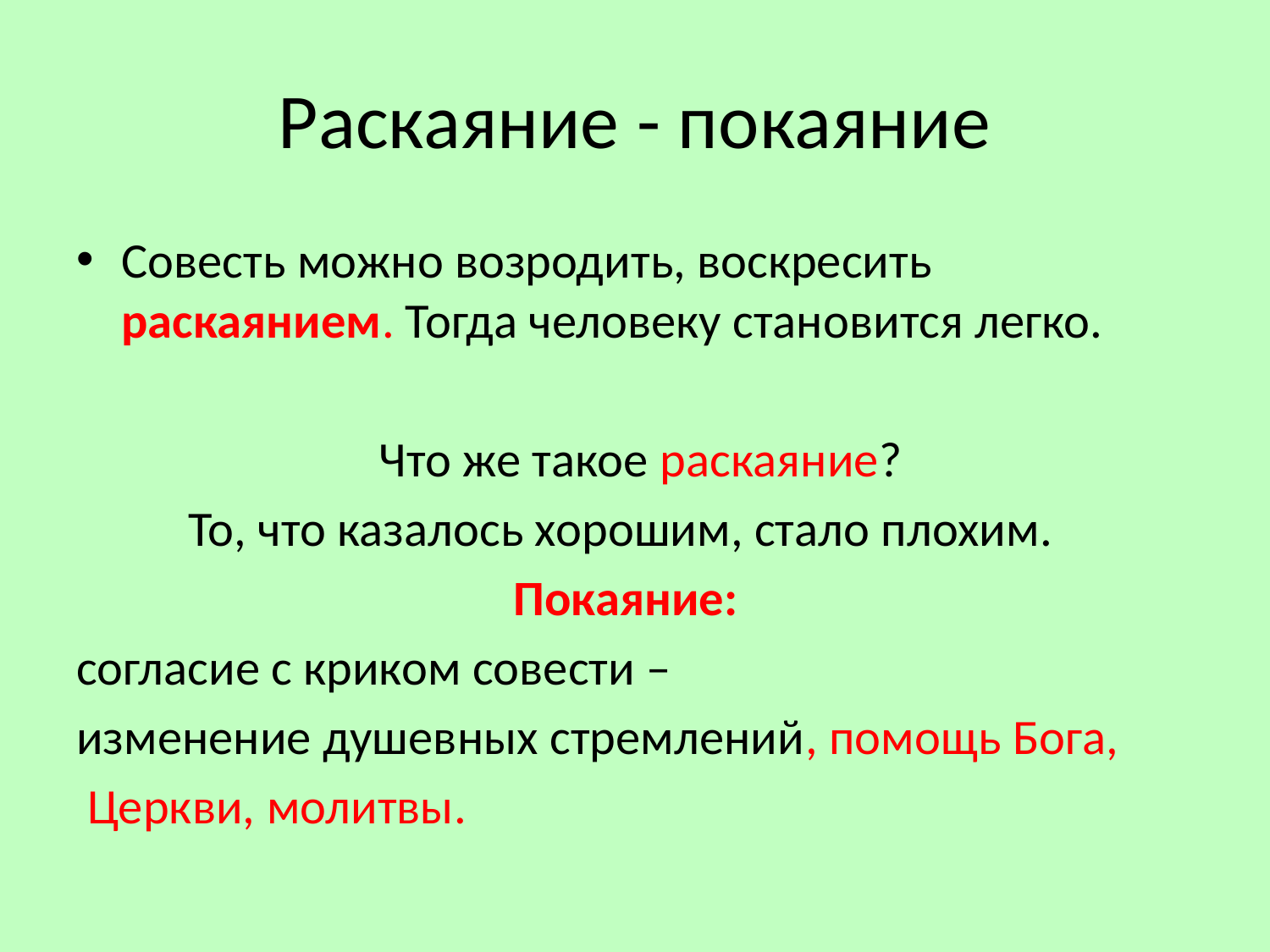

# Раскаяние - покаяние
Совесть можно возродить, воскресить раскаянием. Тогда человеку становится легко.

 Что же такое раскаяние?
          То, что казалось хорошим, стало плохим.
                                       Покаяние:
согласие с криком совести –
изменение душевных стремлений, помощь Бога,
 Церкви, молитвы.